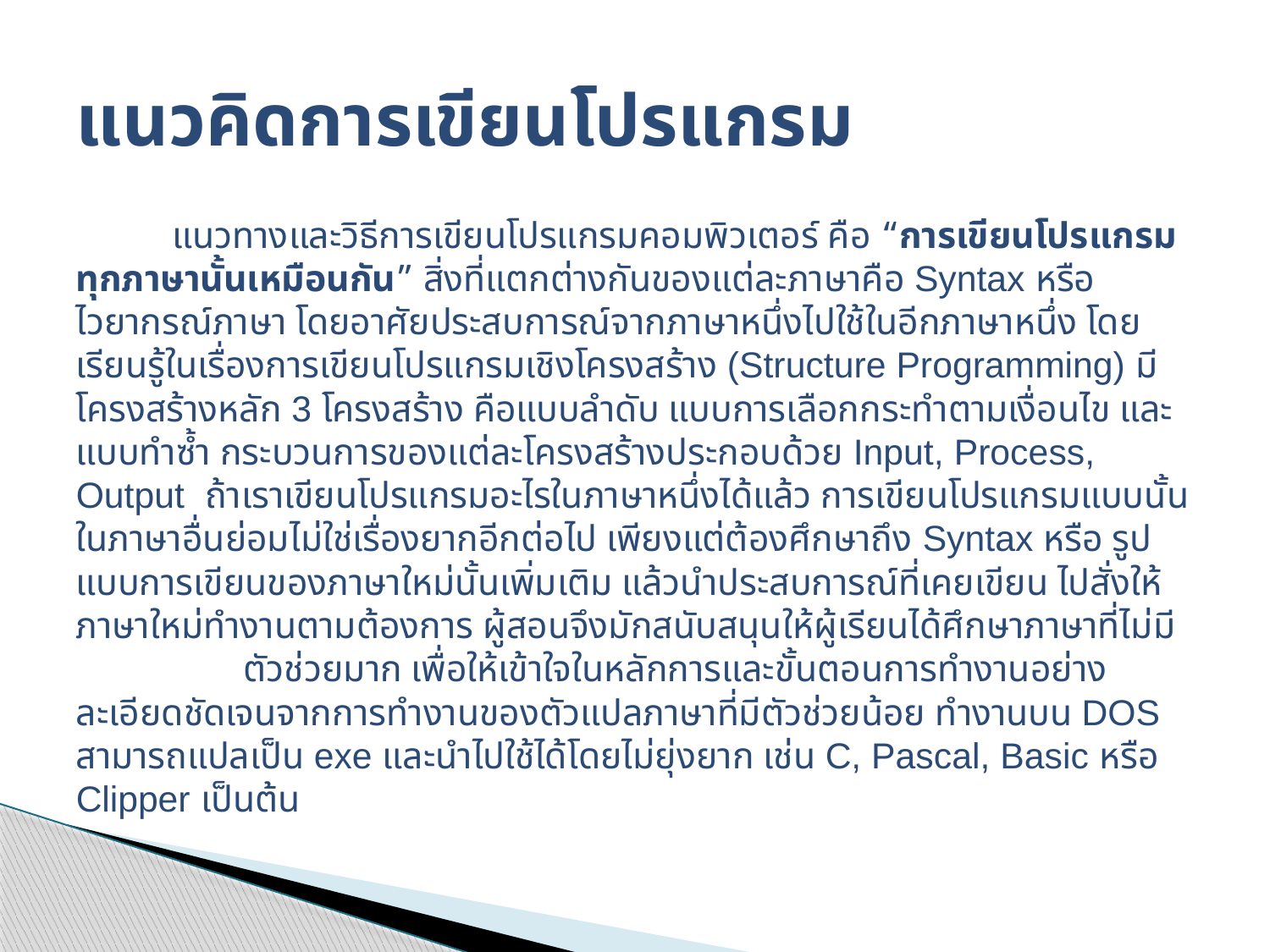

# แนวคิดการเขียนโปรแกรม
	แนวทางและวิธีการเขียนโปรแกรมคอมพิวเตอร์ คือ “การเขียนโปรแกรมทุกภาษานั้นเหมือนกัน” สิ่งที่แตกต่างกันของแต่ละภาษาคือ Syntax หรือไวยากรณ์ภาษา โดยอาศัยประสบการณ์จากภาษาหนึ่งไปใช้ในอีกภาษาหนึ่ง โดยเรียนรู้ในเรื่องการเขียนโปรแกรมเชิงโครงสร้าง (Structure Programming) มีโครงสร้างหลัก 3 โครงสร้าง คือแบบลำดับ แบบการเลือกกระทำตามเงื่อนไข และแบบทำซ้ำ กระบวนการของแต่ละโครงสร้างประกอบด้วย Input, Process, Output  ถ้าเราเขียนโปรแกรมอะไรในภาษาหนึ่งได้แล้ว การเขียนโปรแกรมแบบนั้นในภาษาอื่นย่อมไม่ใช่เรื่องยากอีกต่อไป เพียงแต่ต้องศึกษาถึง Syntax หรือ รูปแบบการเขียนของภาษาใหม่นั้นเพิ่มเติม แล้วนำประสบการณ์ที่เคยเขียน ไปสั่งให้ภาษาใหม่ทำงานตามต้องการ ผู้สอนจึงมักสนับสนุนให้ผู้เรียนได้ศึกษาภาษาที่ไม่มี                    ตัวช่วยมาก เพื่อให้เข้าใจในหลักการและขั้นตอนการทำงานอย่างละเอียดชัดเจนจากการทำงานของตัวแปลภาษาที่มีตัวช่วยน้อย ทำงานบน DOS สามารถแปลเป็น exe และนำไปใช้ได้โดยไม่ยุ่งยาก เช่น C, Pascal, Basic หรือ Clipper เป็นต้น